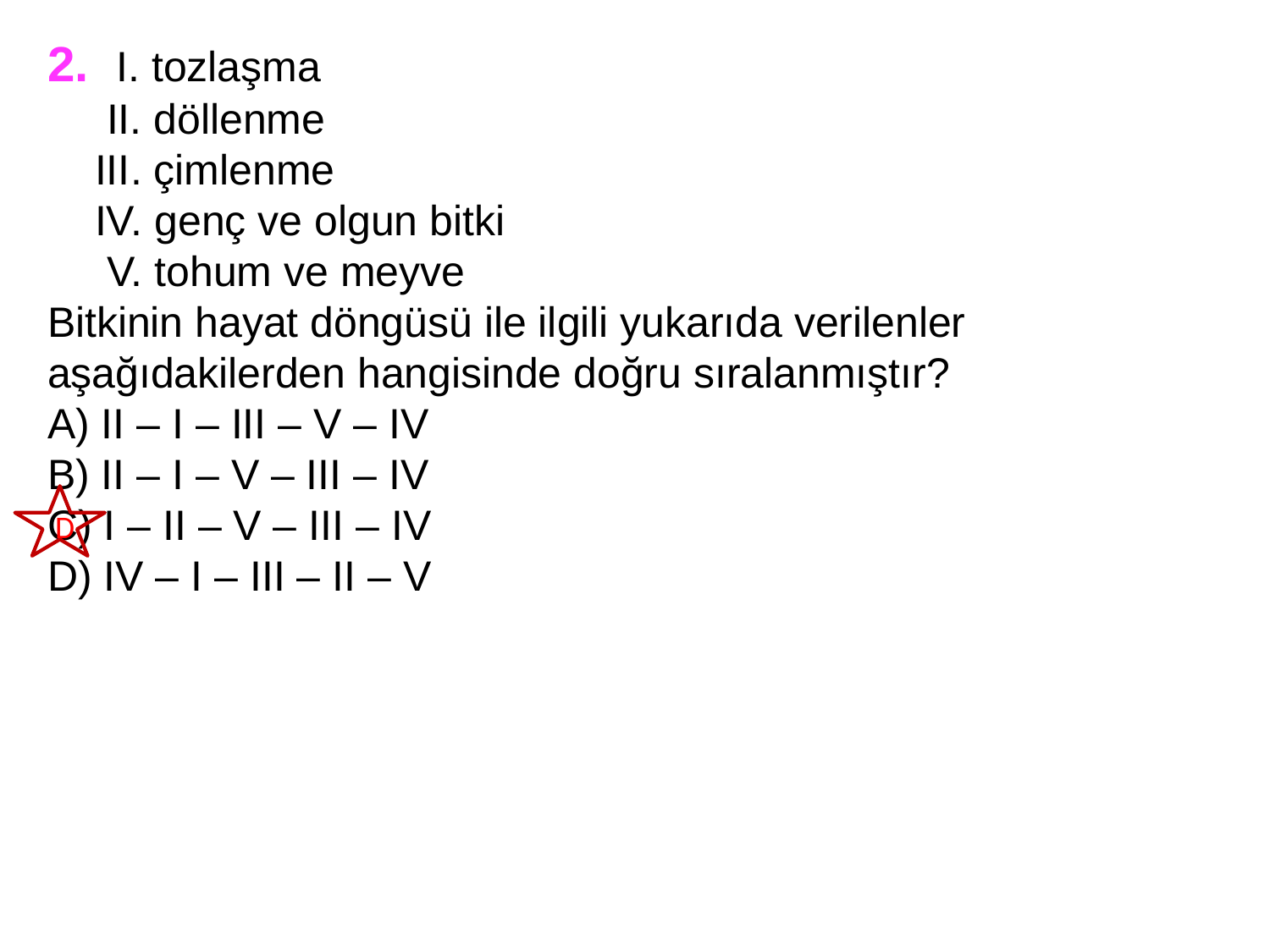

2.  I. tozlaşma
     II. döllenme
    III. çimlenme
    IV. genç ve olgun bitki
     V. tohum ve meyve
Bitkinin hayat döngüsü ile ilgili yukarıda verilenler aşağıdakilerden hangisinde doğru sıralanmıştır?
A) II – I – III – V – IV
B) II – I – V – III – IV
C) I – II – V – III – IV
D) IV – I – III – II – V
D